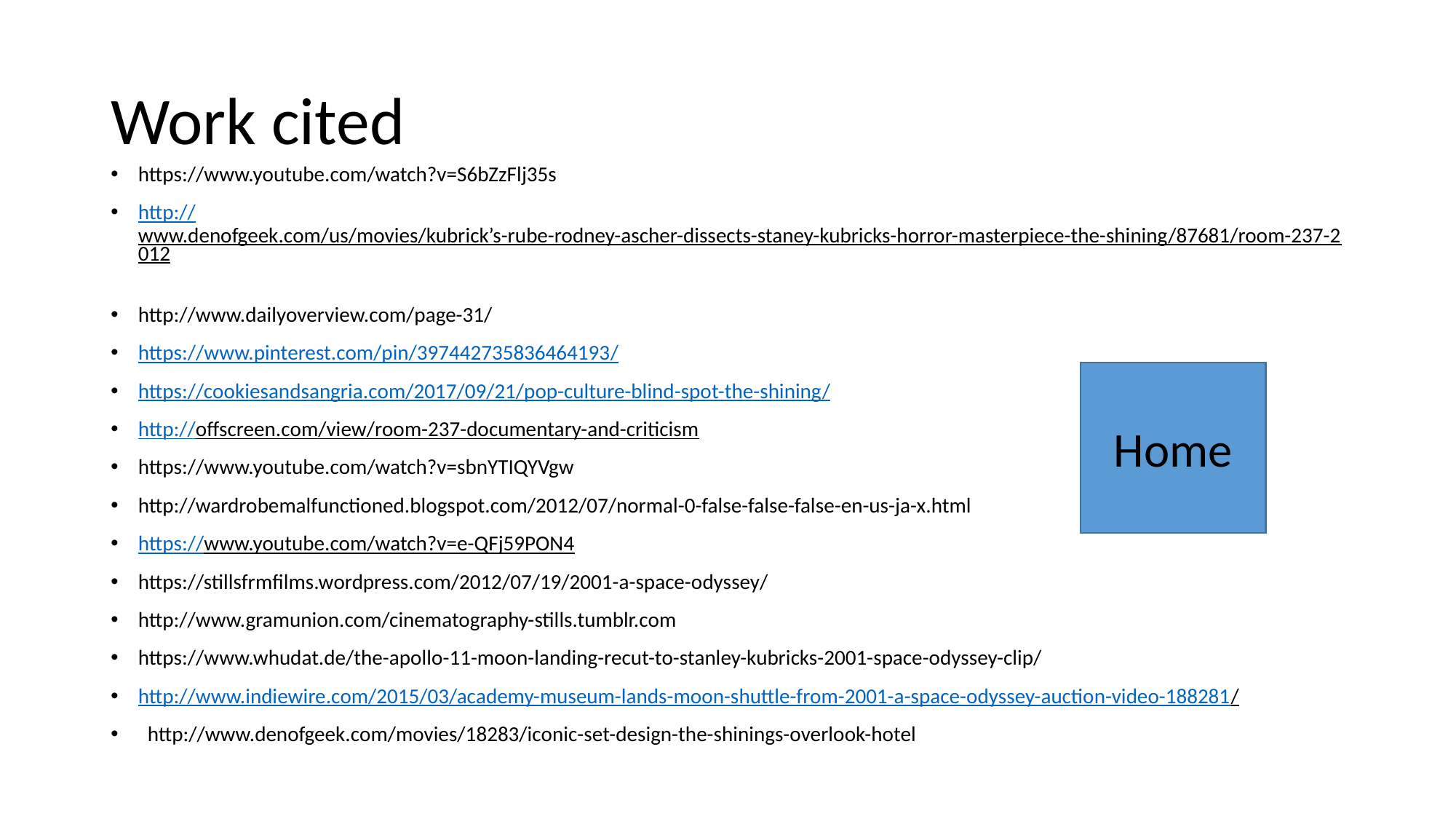

# Work cited
https://www.youtube.com/watch?v=S6bZzFlj35s
http://www.denofgeek.com/us/movies/kubrick’s-rube-rodney-ascher-dissects-staney-kubricks-horror-masterpiece-the-shining/87681/room-237-2012
http://www.dailyoverview.com/page-31/
https://www.pinterest.com/pin/397442735836464193/
https://cookiesandsangria.com/2017/09/21/pop-culture-blind-spot-the-shining/
http://offscreen.com/view/room-237-documentary-and-criticism
https://www.youtube.com/watch?v=sbnYTIQYVgw
http://wardrobemalfunctioned.blogspot.com/2012/07/normal-0-false-false-false-en-us-ja-x.html
https://www.youtube.com/watch?v=e-QFj59PON4
https://stillsfrmfilms.wordpress.com/2012/07/19/2001-a-space-odyssey/
http://www.gramunion.com/cinematography-stills.tumblr.com
https://www.whudat.de/the-apollo-11-moon-landing-recut-to-stanley-kubricks-2001-space-odyssey-clip/
http://www.indiewire.com/2015/03/academy-museum-lands-moon-shuttle-from-2001-a-space-odyssey-auction-video-188281/
  http://www.denofgeek.com/movies/18283/iconic-set-design-the-shinings-overlook-hotel

Home